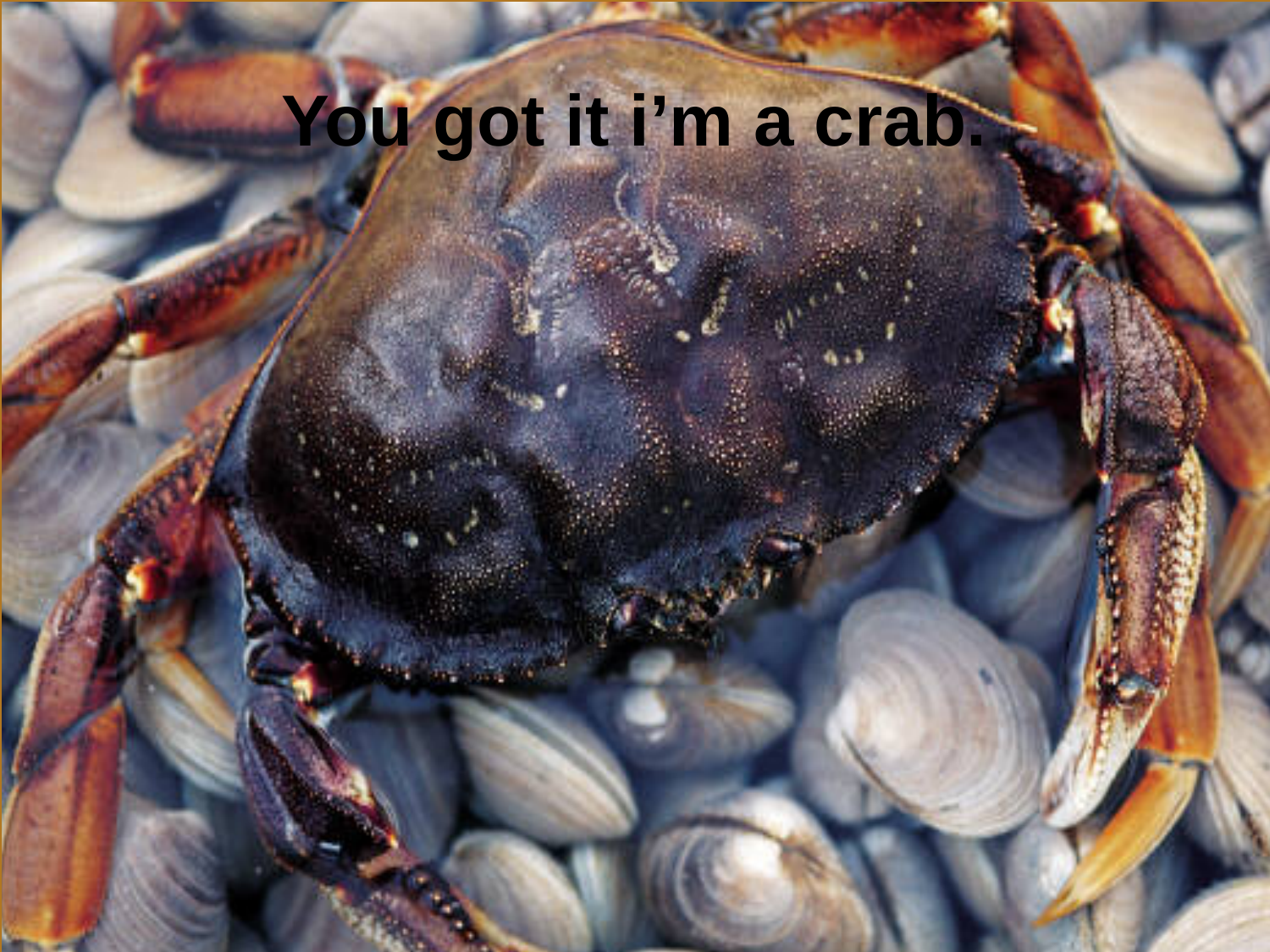

# You got it i’m a crab.